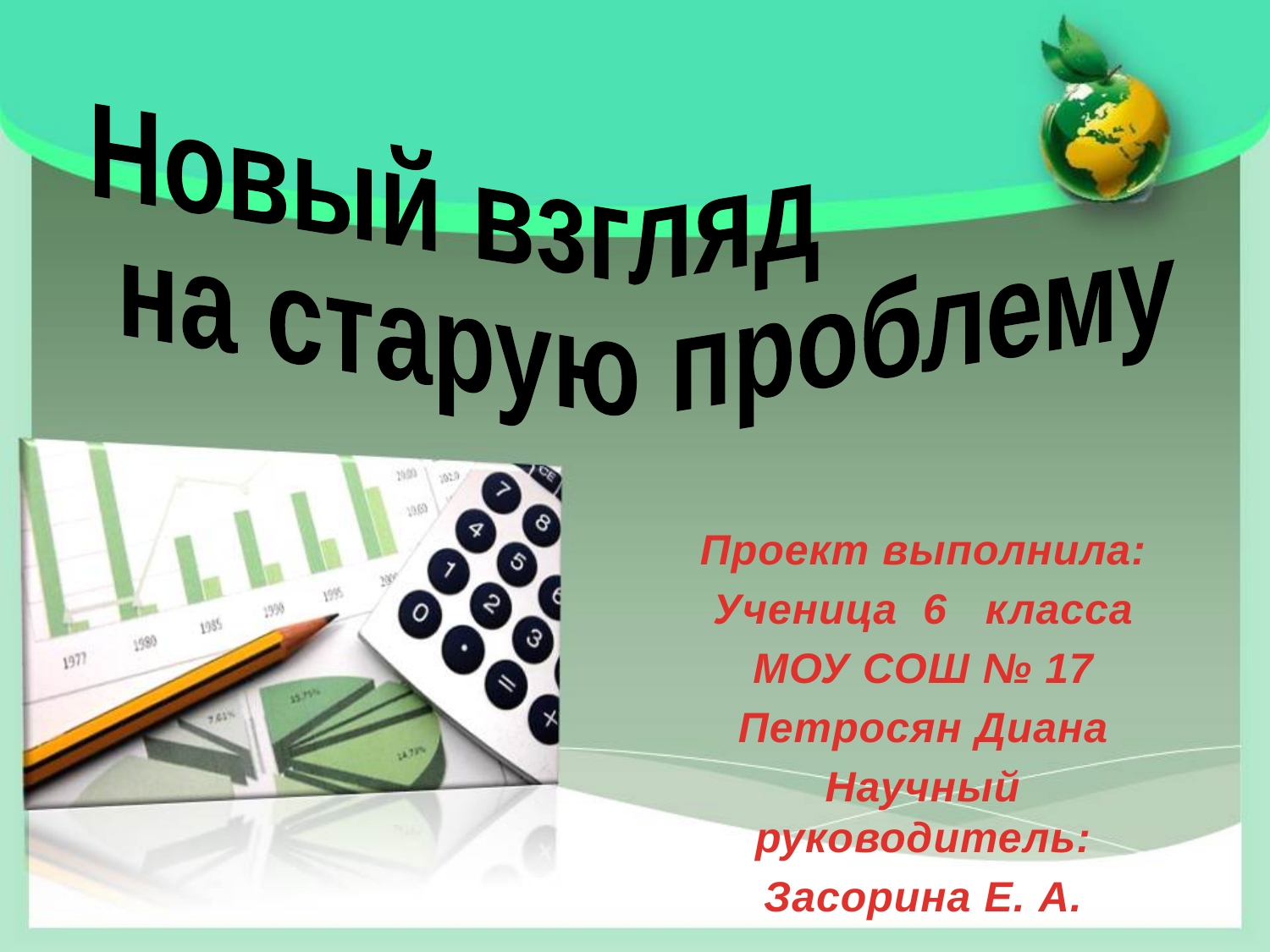

Новый взгляд
 на старую проблему
Проект выполнила:
Ученица  6   класса
МОУ СОШ № 17
Петросян Диана
Научный руководитель:
Засорина Е. А.